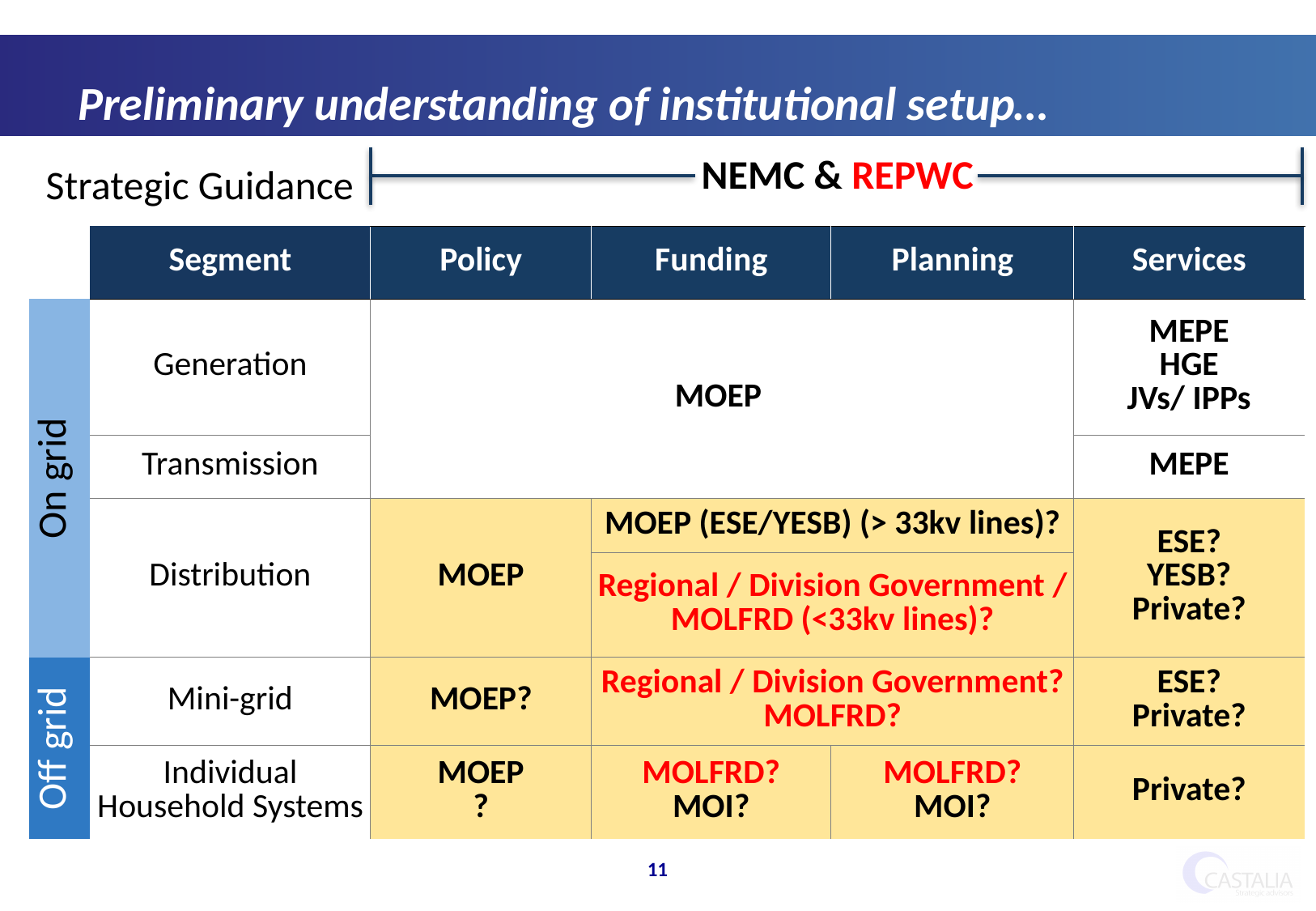

Preliminary understanding of institutional setup…
| Strategic Guidance |  | NEMC & REPWC |  |  |  |
| --- | --- | --- | --- | --- | --- |
|  | Segment | Policy | Funding | Planning | Services |
| On grid | Generation | MOEP |  |  | MEPE HGE JVs/ IPPs |
|  | Transmission |  |  |  | MEPE |
|  | Distribution | MOEP | MOEP (ESE/YESB) (> 33kv lines)? |  | ESE? YESB? Private? |
|  |  |  | Regional / Division Government / MOLFRD (<33kv lines)? |  |  |
| Off grid | Mini-grid | MOEP? | Regional / Division Government? MOLFRD? |  | ESE? Private? |
|  | Individual Household Systems | MOEP ? | MOLFRD? MOI? | MOLFRD? MOI? | Private? |
11